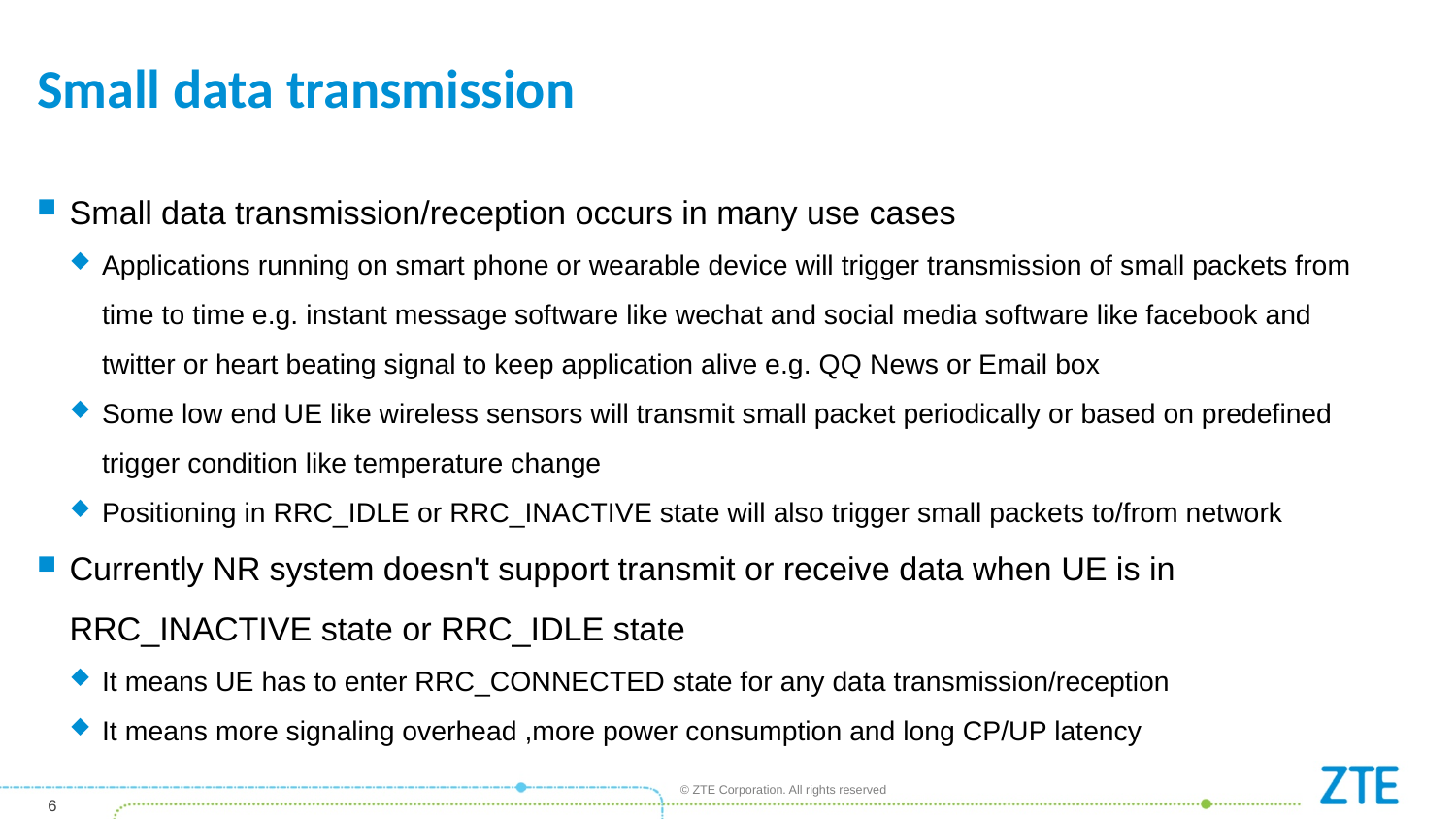

# Small data transmission
Small data transmission/reception occurs in many use cases
Applications running on smart phone or wearable device will trigger transmission of small packets from time to time e.g. instant message software like wechat and social media software like facebook and twitter or heart beating signal to keep application alive e.g. QQ News or Email box
Some low end UE like wireless sensors will transmit small packet periodically or based on predefined trigger condition like temperature change
Positioning in RRC_IDLE or RRC_INACTIVE state will also trigger small packets to/from network
Currently NR system doesn't support transmit or receive data when UE is in RRC_INACTIVE state or RRC_IDLE state
It means UE has to enter RRC_CONNECTED state for any data transmission/reception
It means more signaling overhead ,more power consumption and long CP/UP latency